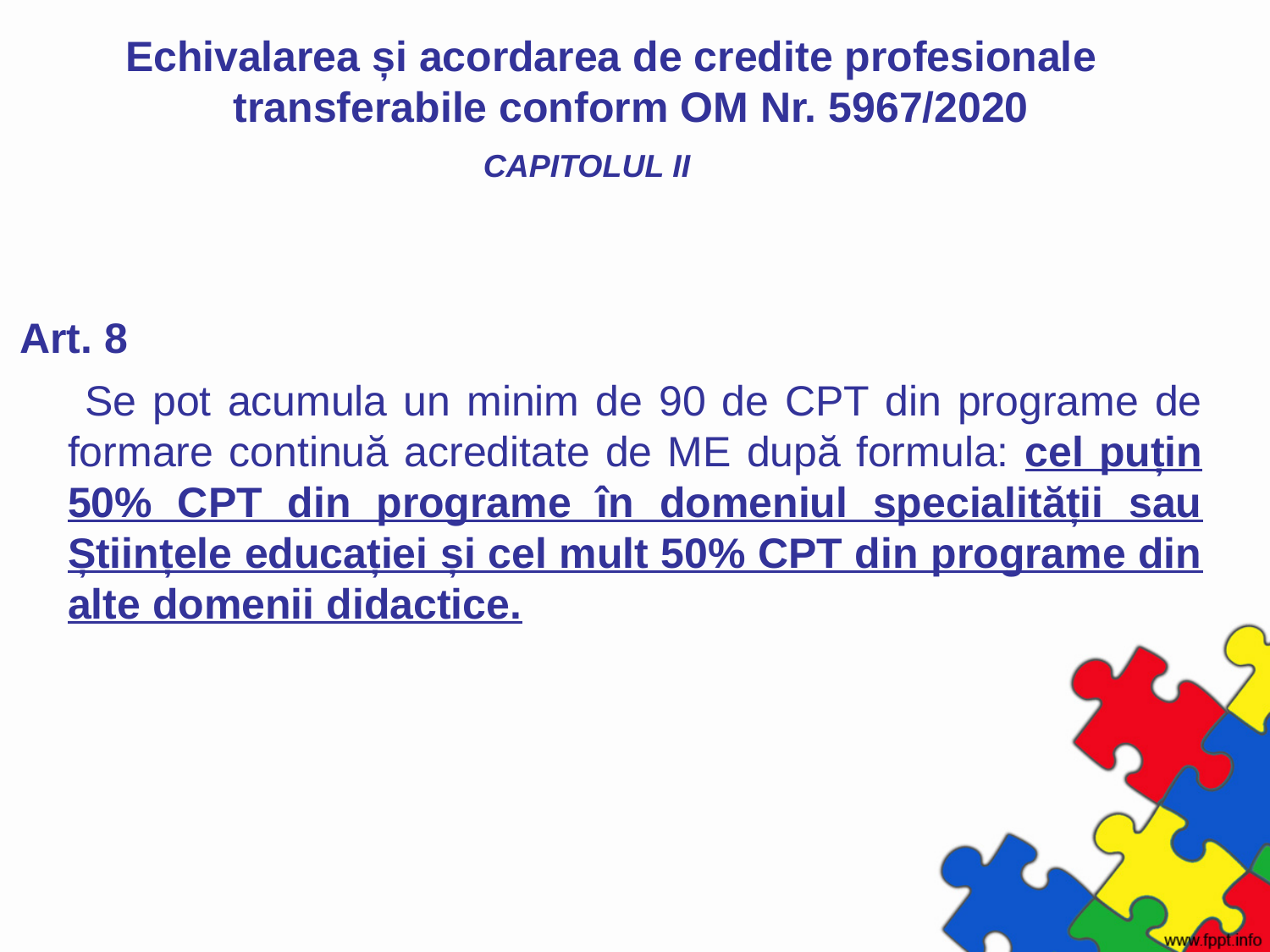

# Echivalarea și acordarea de credite profesionale transferabile conform OM Nr. 5967/2020
CAPITOLUL II
Art. 8
    Se pot acumula un minim de 90 de CPT din programe de formare continuă acreditate de ME după formula: cel puțin 50% CPT din programe în domeniul specialității sau Științele educației și cel mult 50% CPT din programe din alte domenii didactice.